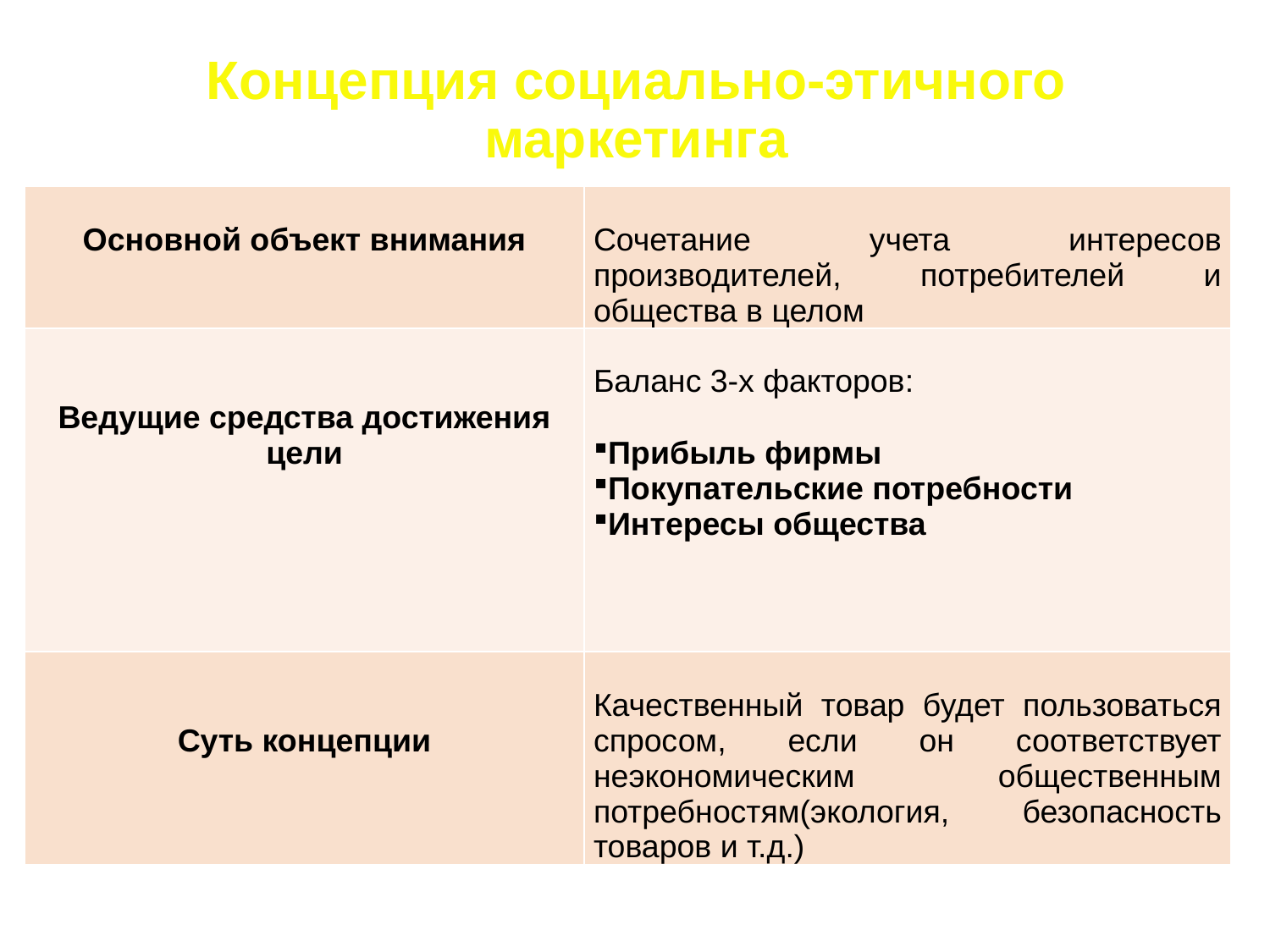

# Концепция социально-этичного маркетинга
| Основной объект внимания | Сочетание учета интересов производителей, потребителей и общества в целом |
| --- | --- |
| Ведущие средства достижения цели | Баланс 3-х факторов: Прибыль фирмы Покупательские потребности Интересы общества |
| Суть концепции | Качественный товар будет пользоваться спросом, если он соответствует неэкономическим общественным потребностям(экология, безопасность товаров и т.д.) |